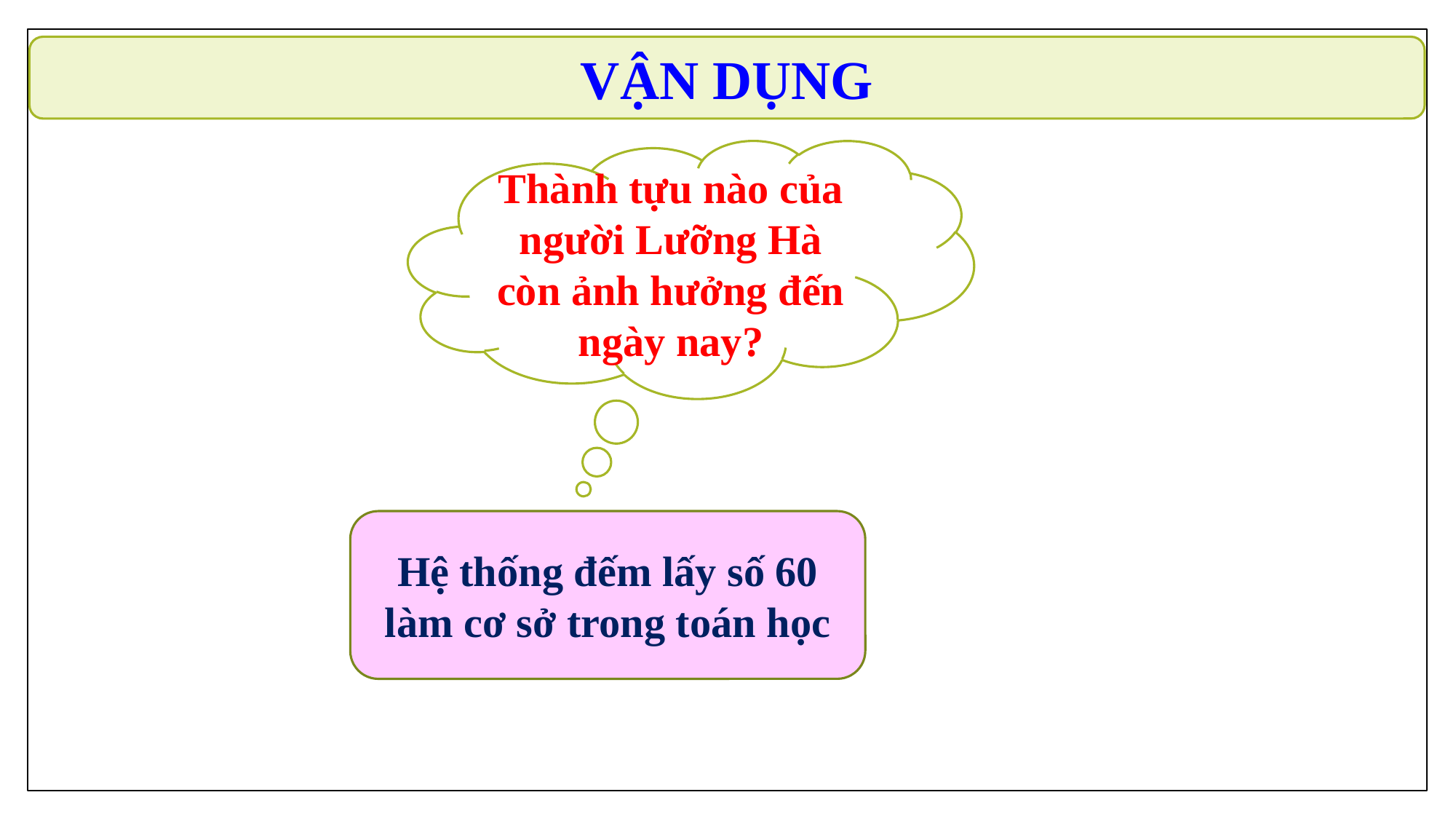

VẬN DỤNG
Thành tựu nào của người Lưỡng Hà còn ảnh hưởng đến ngày nay?
Hệ thống đếm lấy số 60 làm cơ sở trong toán học